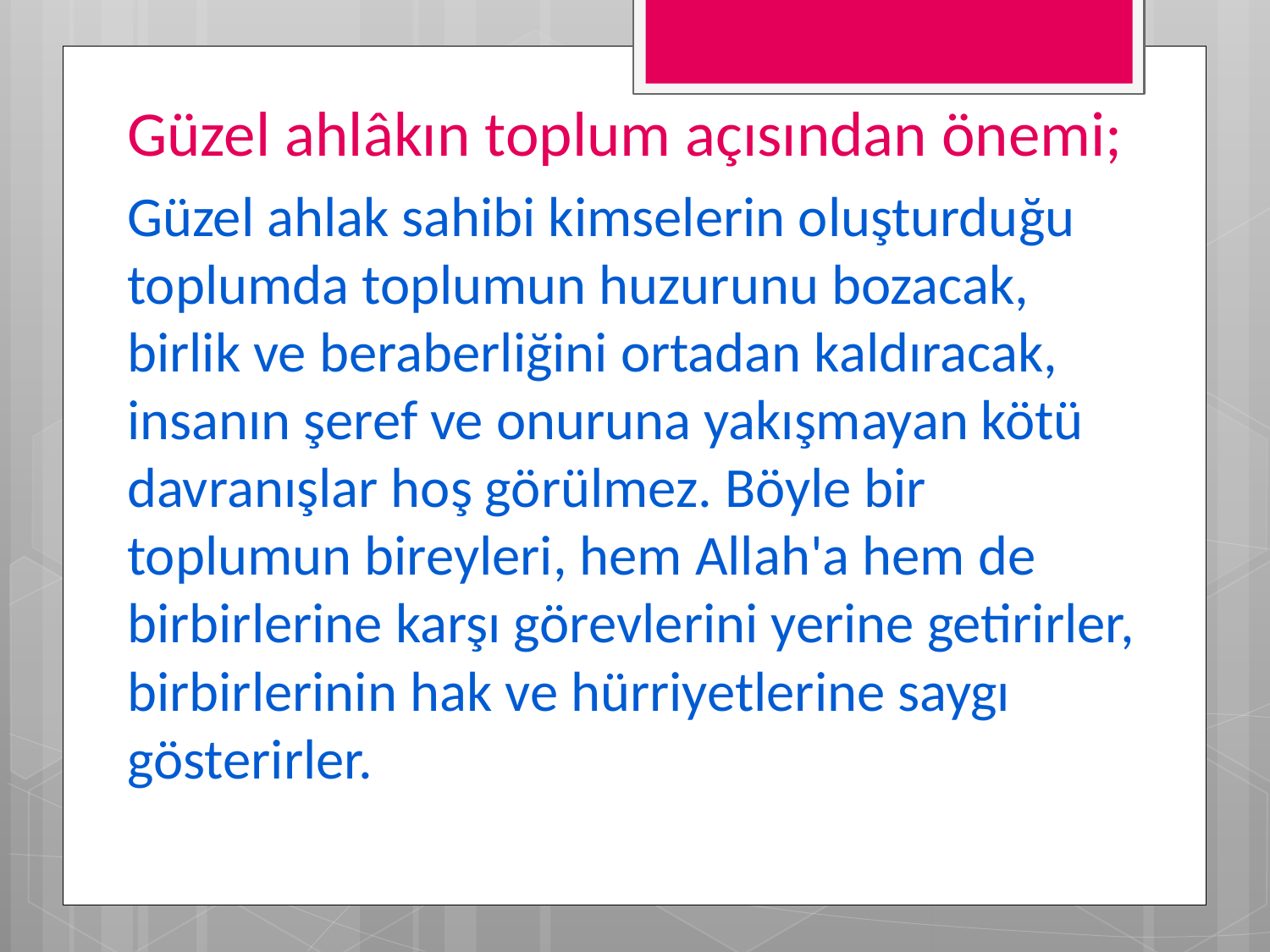

Güzel ahlâkın toplum açısından önemi;
Güzel ahlak sahibi kimselerin oluşturduğu toplumda toplumun huzurunu bozacak, birlik ve beraberliğini ortadan kaldıracak, insanın şeref ve onuruna yakışmayan kötü davranışlar hoş görülmez. Böyle bir toplumun bireyleri, hem Allah'a hem de birbirlerine karşı görevlerini yerine getirirler, birbirlerinin hak ve hürriyetlerine saygı gösterirler.